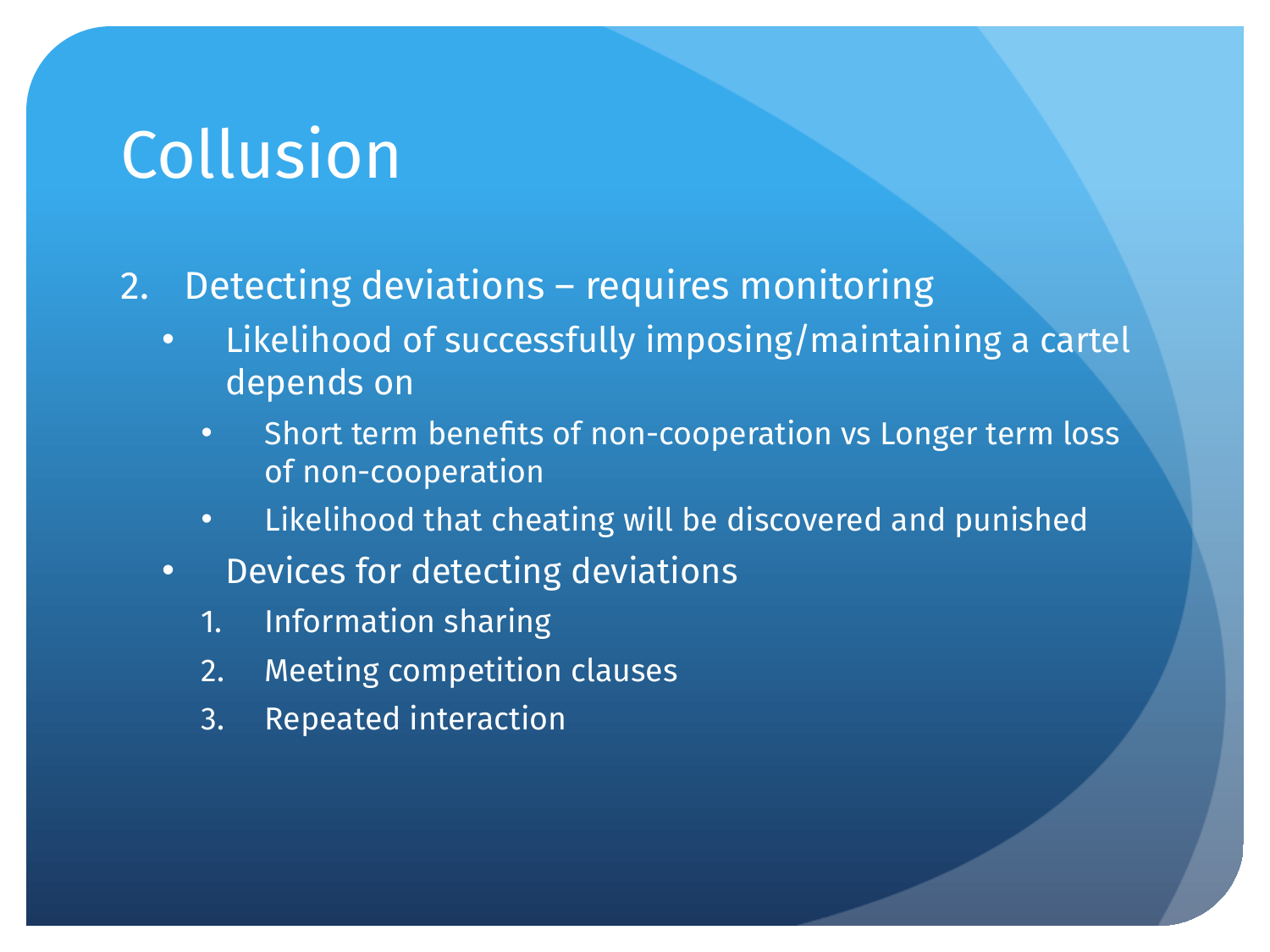

# Collusion
Detecting deviations – requires monitoring
Likelihood of successfully imposing/maintaining a cartel depends on
Short term benefits of non-cooperation vs Longer term loss of non-cooperation
Likelihood that cheating will be discovered and punished
Devices for detecting deviations
Information sharing
Meeting competition clauses
Repeated interaction